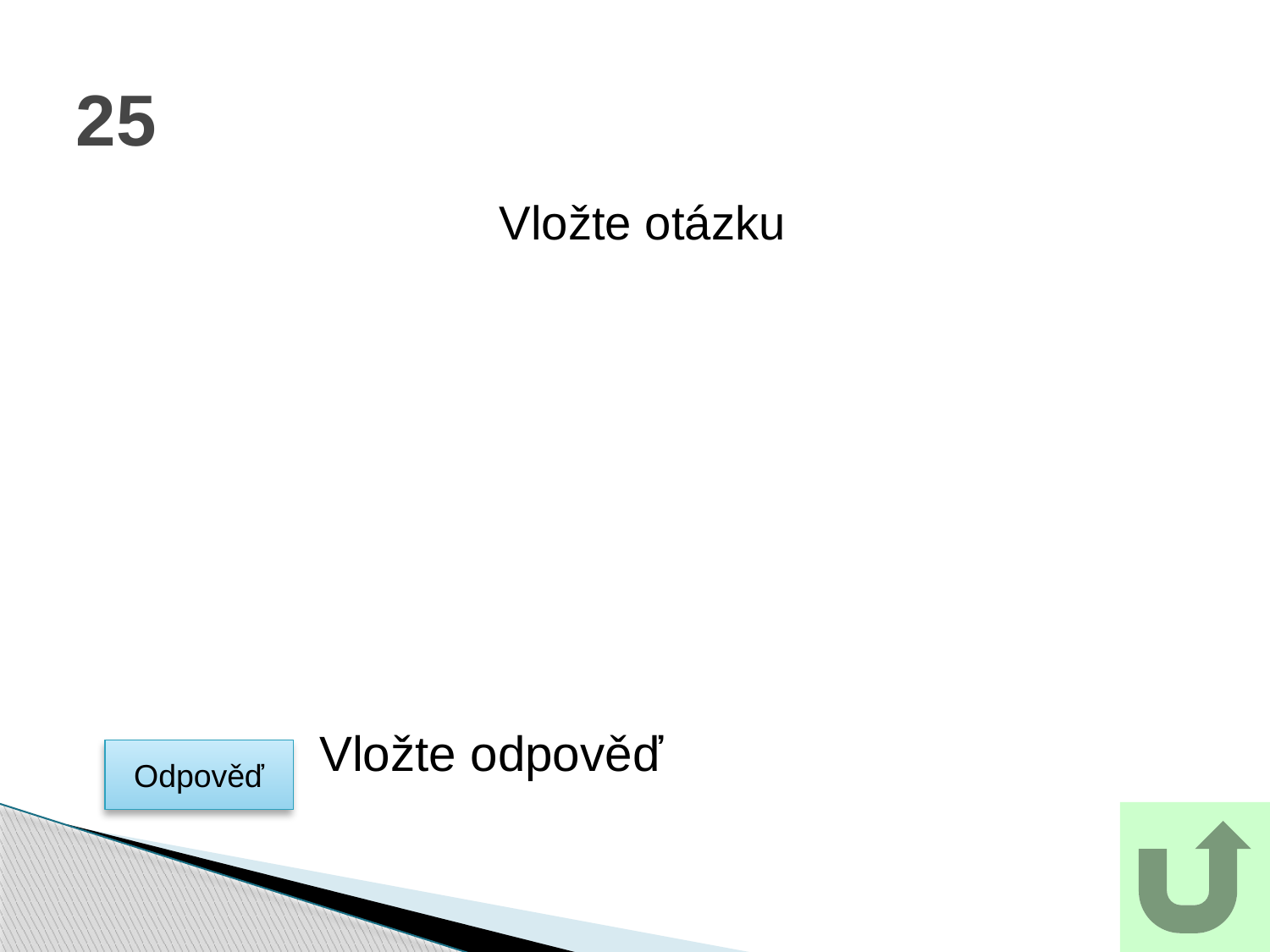

# 25
Vložte otázku

Vložte odpověď
Odpověď